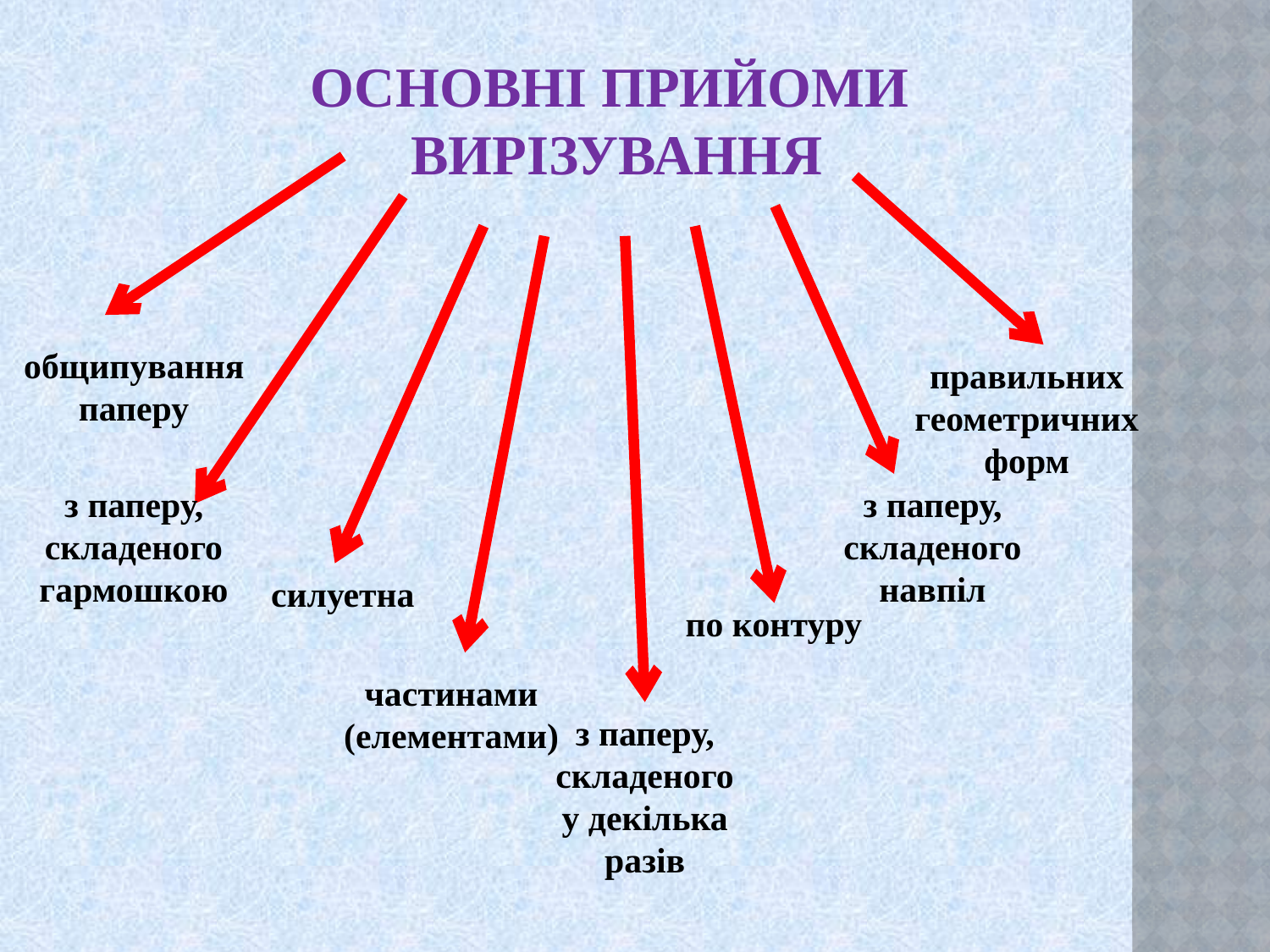

# Основні прийоми вирізування
общипування паперу
правильних геометричних форм
з паперу, складеного гармошкою
з паперу, складеного навпіл
силуетна
по контуру
частинами (елементами)
з паперу, складеного у декілька разів